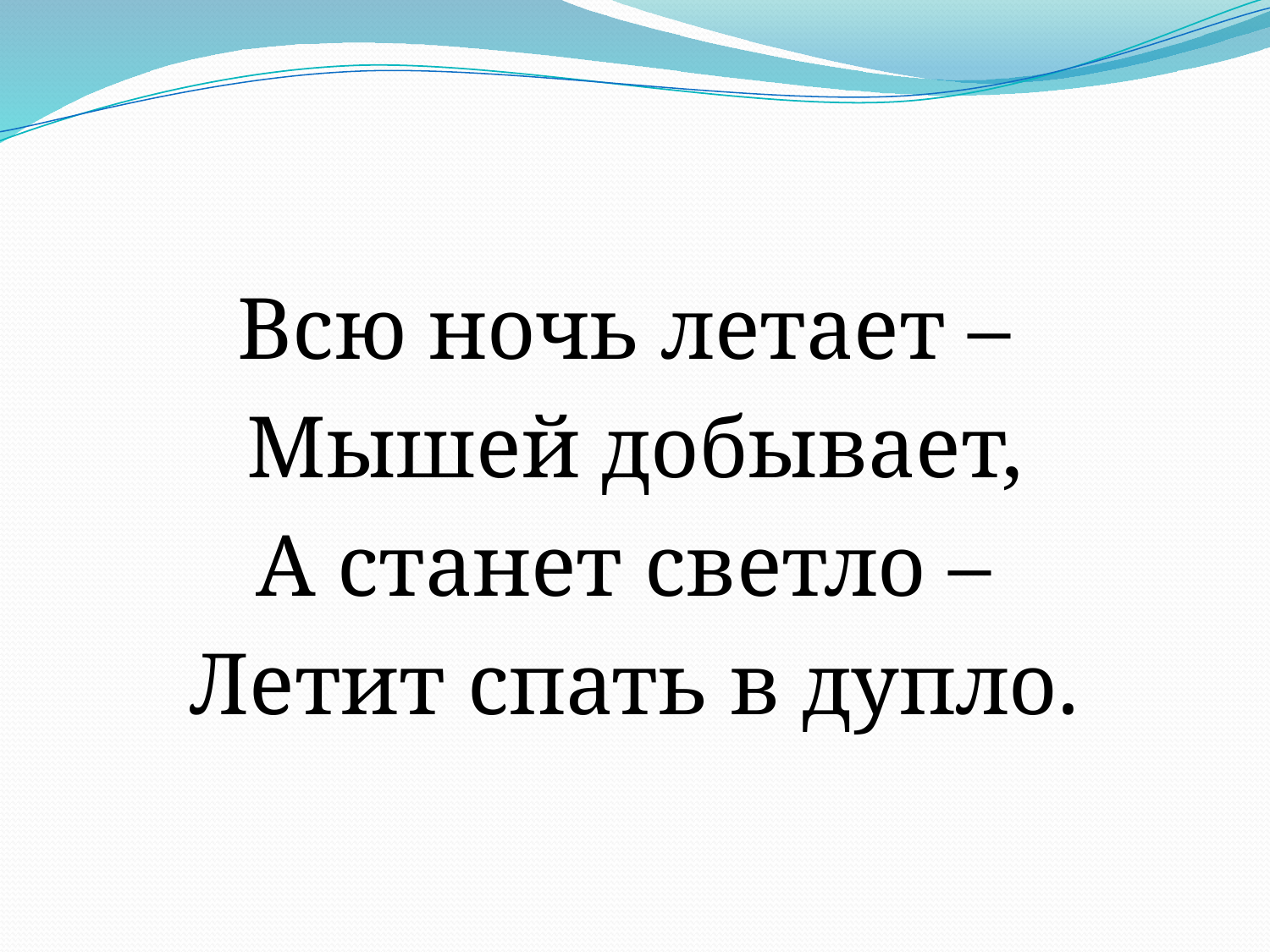

#
Всю ночь летает –
Мышей добывает,
А станет светло –
Летит спать в дупло.